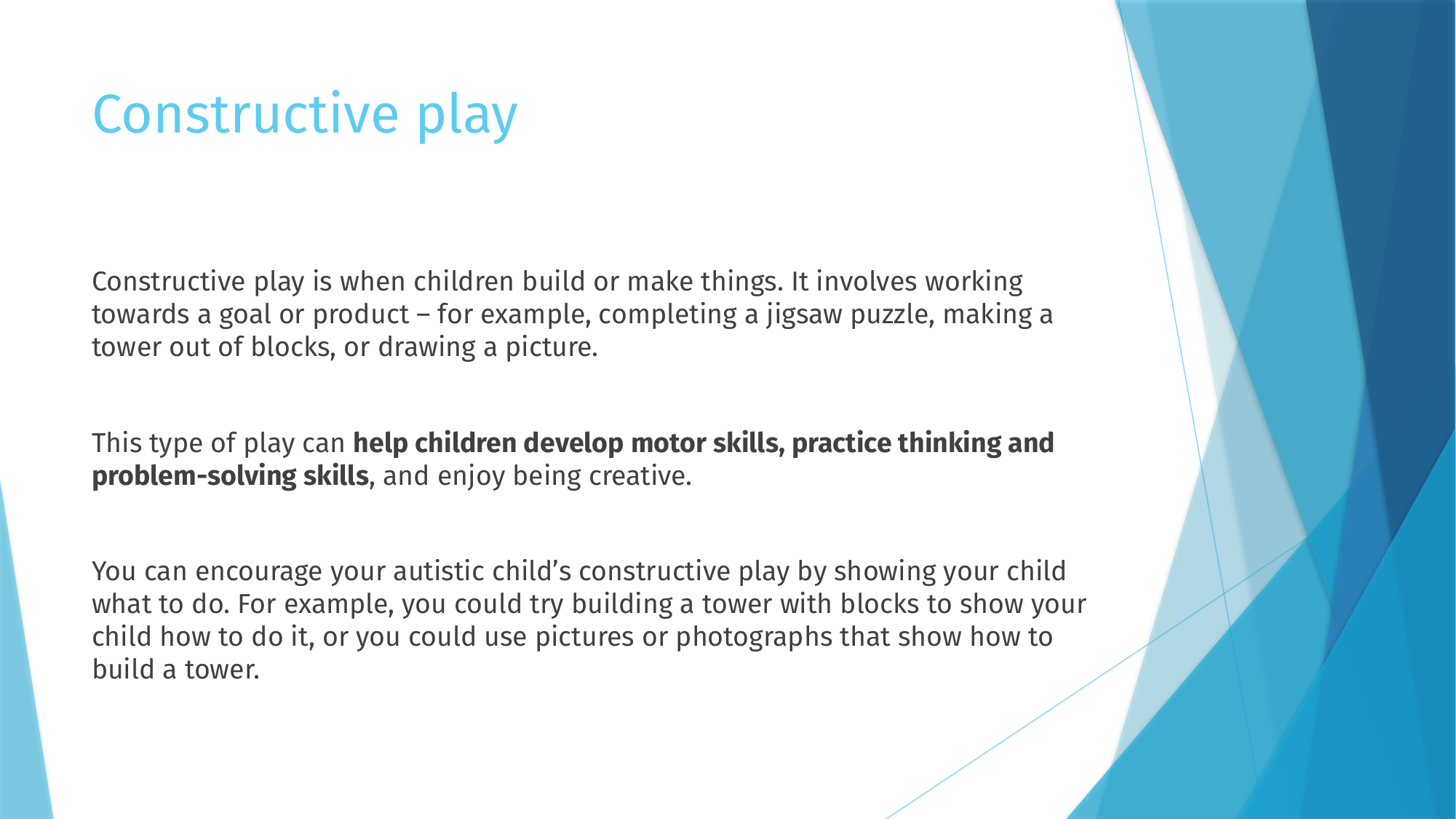

# Constructive play
Constructive play is when children build or make things. It involves working towards a goal or product – for example, completing a jigsaw puzzle, making a tower out of blocks, or drawing a picture.

This type of play can help children develop motor skills, practice thinking and problem-solving skills, and enjoy being creative.

You can encourage your autistic child’s constructive play by showing your child what to do. For example, you could try building a tower with blocks to show your child how to do it, or you could use pictures or photographs that show how to build a tower.